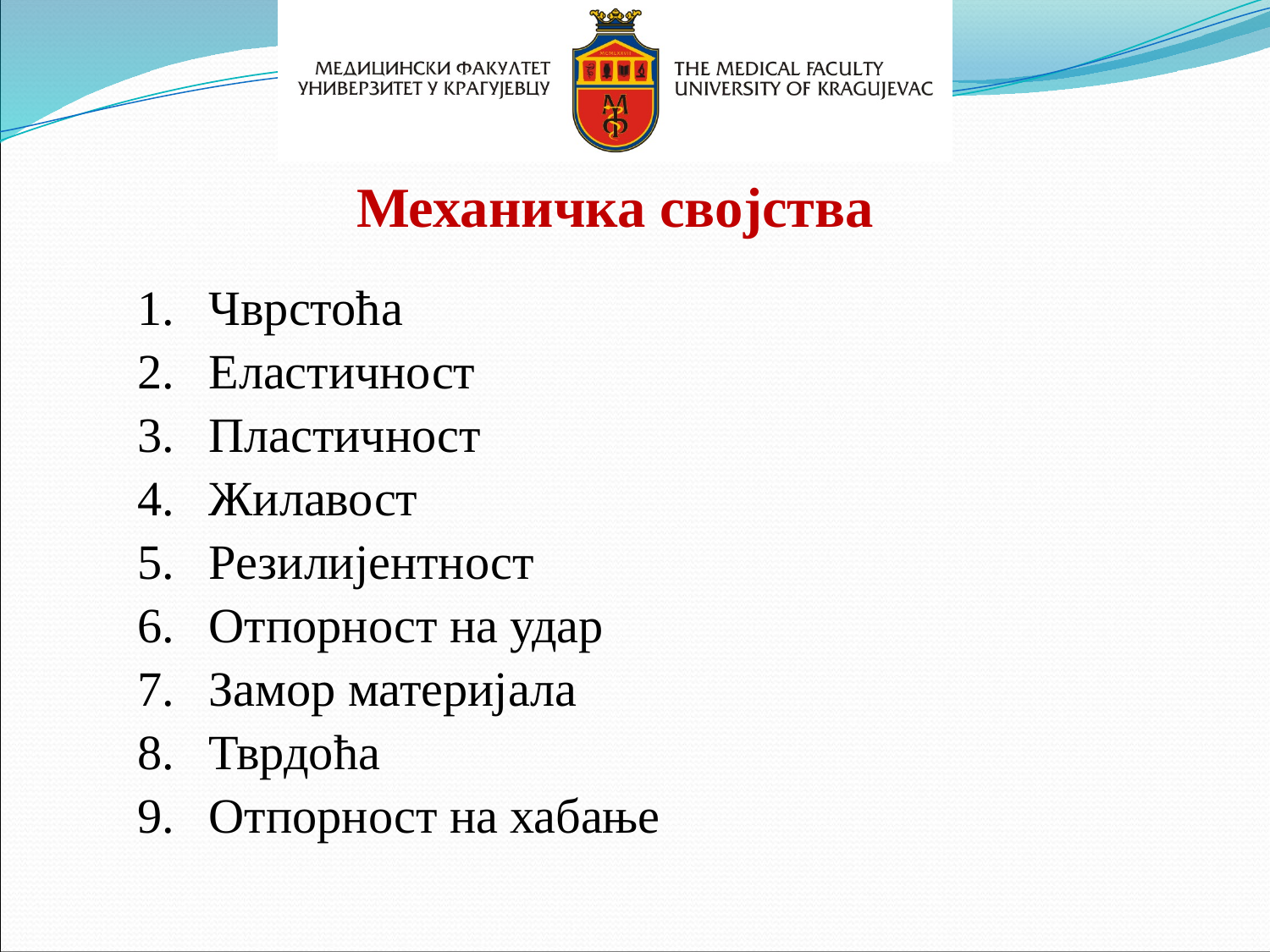

Механичка својства
Чврстоћа
Еластичност
Пластичност
Жилавост
Резилијентност
Отпорност на удар
Замор материјала
Тврдоћа
Отпорност на хабање